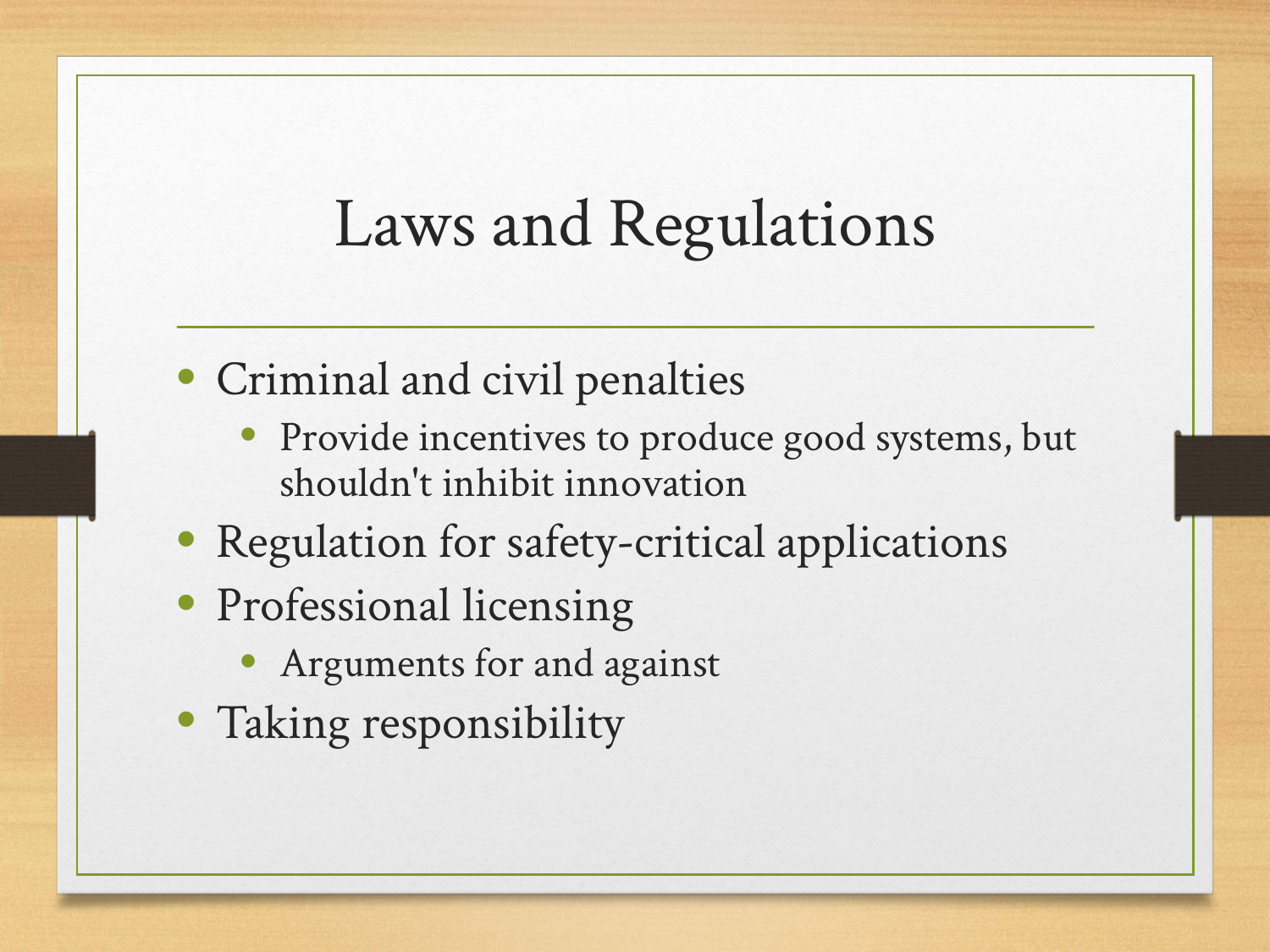

# Laws and Regulations
Criminal and civil penalties
Provide incentives to produce good systems, but shouldn't inhibit innovation
Regulation for safety-critical applications
Professional licensing
Arguments for and against
Taking responsibility